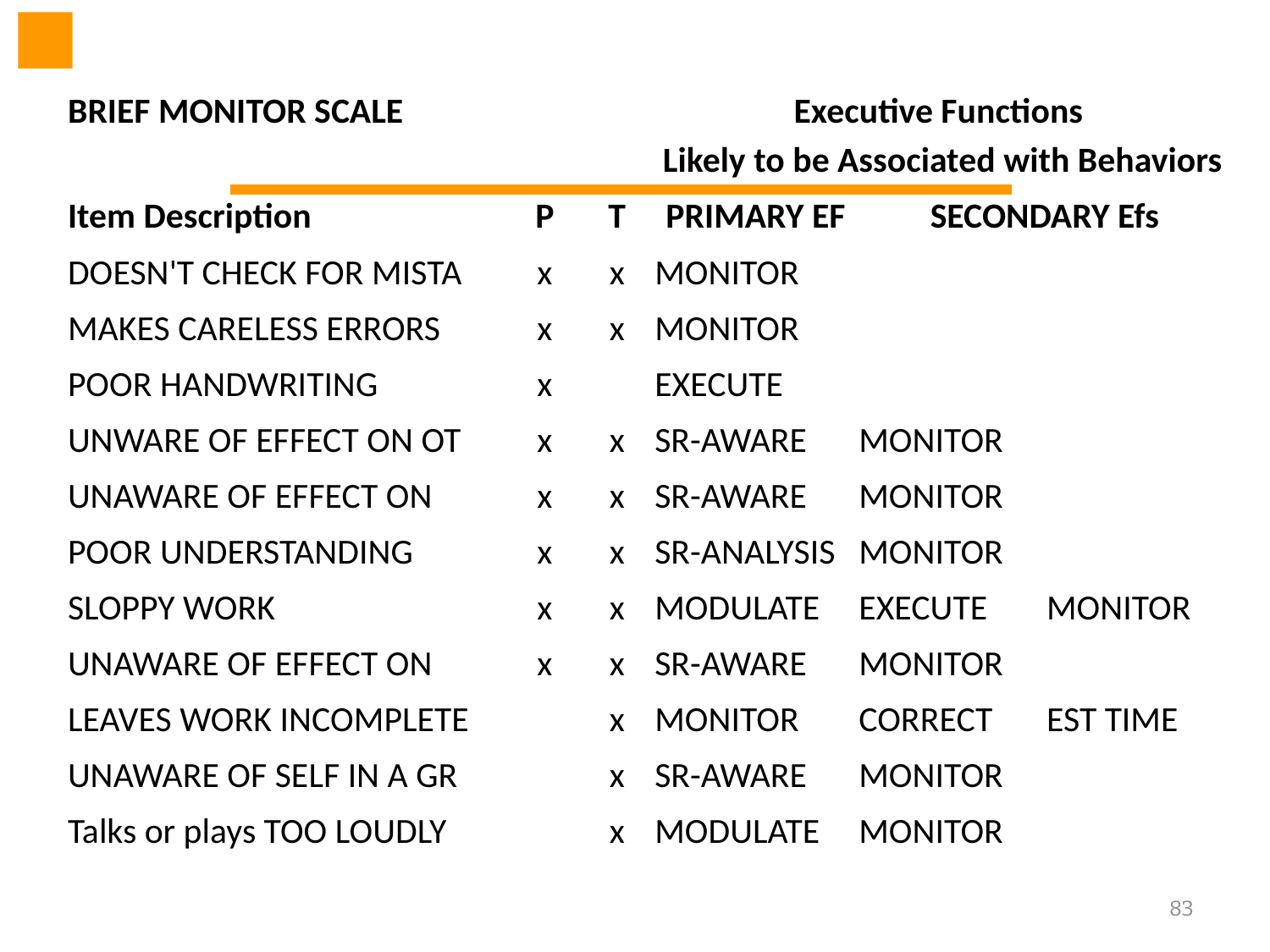

| BRIEF MONITOR SCALE |  |  | Executive Functions |  |  |
| --- | --- | --- | --- | --- | --- |
|  |  |  | Likely to be Associated with Behaviors |  |  |
| Item Description | P | T | PRIMARY EF | SECONDARY Efs |  |
| DOESN'T CHECK FOR MISTA | x | x | MONITOR |  |  |
| MAKES CARELESS ERRORS | x | x | MONITOR |  |  |
| POOR HANDWRITING | x |  | EXECUTE |  |  |
| UNWARE OF EFFECT ON OT | x | x | SR-AWARE | MONITOR |  |
| UNAWARE OF EFFECT ON | x | x | SR-AWARE | MONITOR |  |
| POOR UNDERSTANDING | x | x | SR-ANALYSIS | MONITOR |  |
| SLOPPY WORK | x | x | MODULATE | EXECUTE | MONITOR |
| UNAWARE OF EFFECT ON | x | x | SR-AWARE | MONITOR |  |
| LEAVES WORK INCOMPLETE |  | x | MONITOR | CORRECT | EST TIME |
| UNAWARE OF SELF IN A GR |  | x | SR-AWARE | MONITOR |  |
| Talks or plays TOO LOUDLY |  | x | MODULATE | MONITOR |  |
83